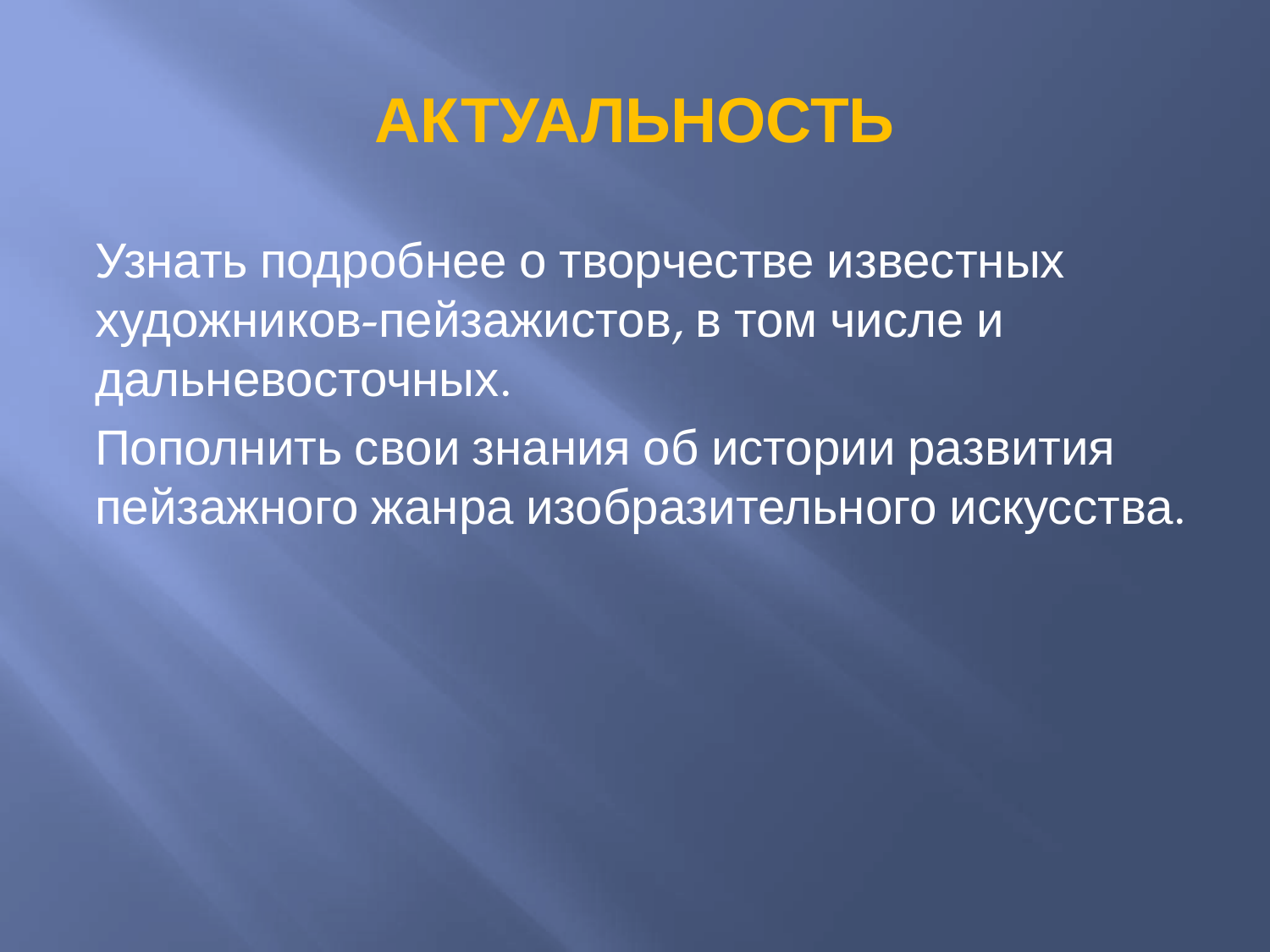

# АКТУАЛЬНОСТЬ
Узнать подробнее о творчестве известных художников-пейзажистов, в том числе и дальневосточных.
Пополнить свои знания об истории развития пейзажного жанра изобразительного искусства.